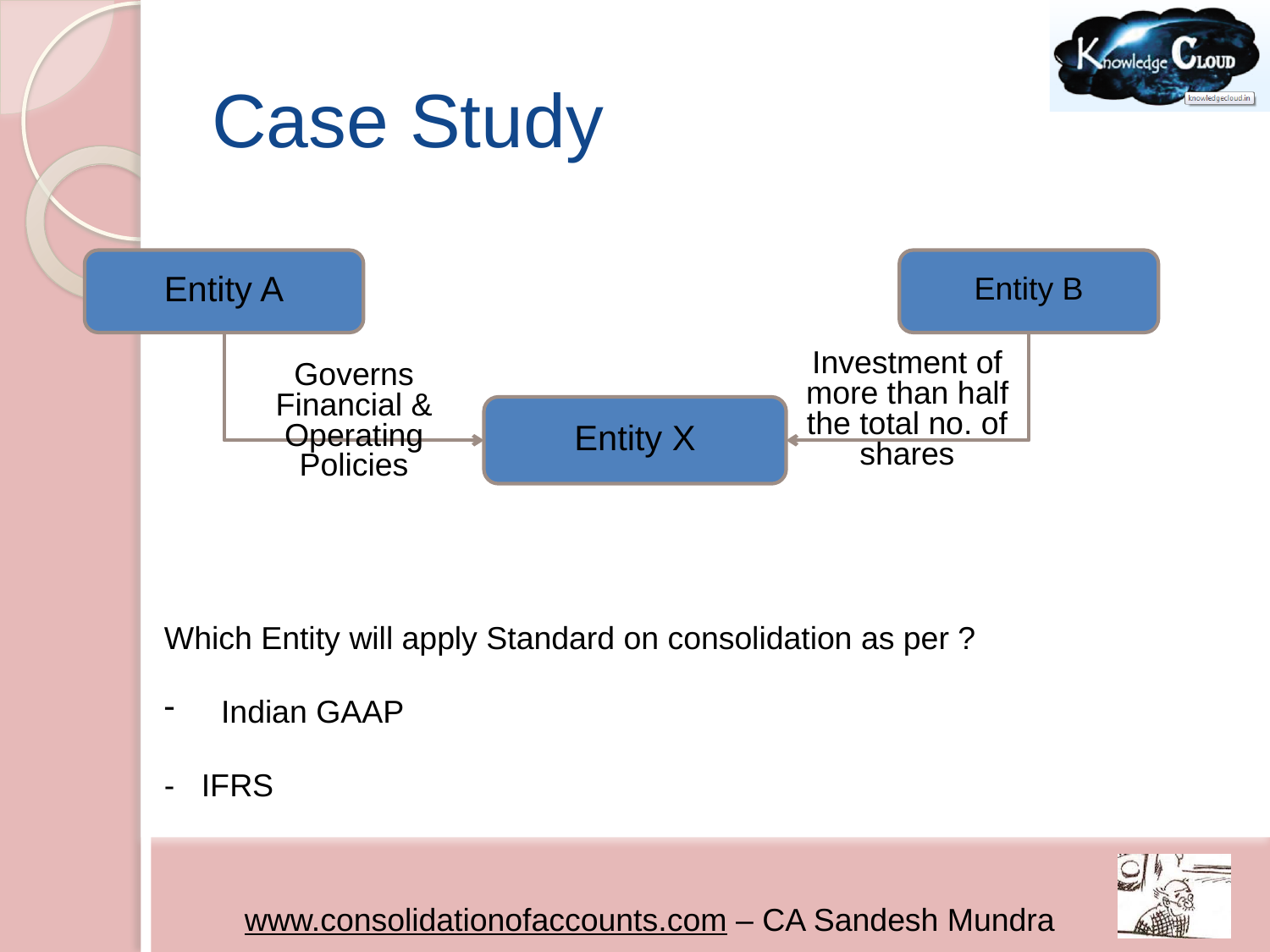

# Case Study
Entity A
Entity B
Investment of more than half the total no. of shares
Governs Financial & Operating Policies
Entity X
Which Entity will apply Standard on consolidation as per ?

   Indian GAAP

-   IFRS